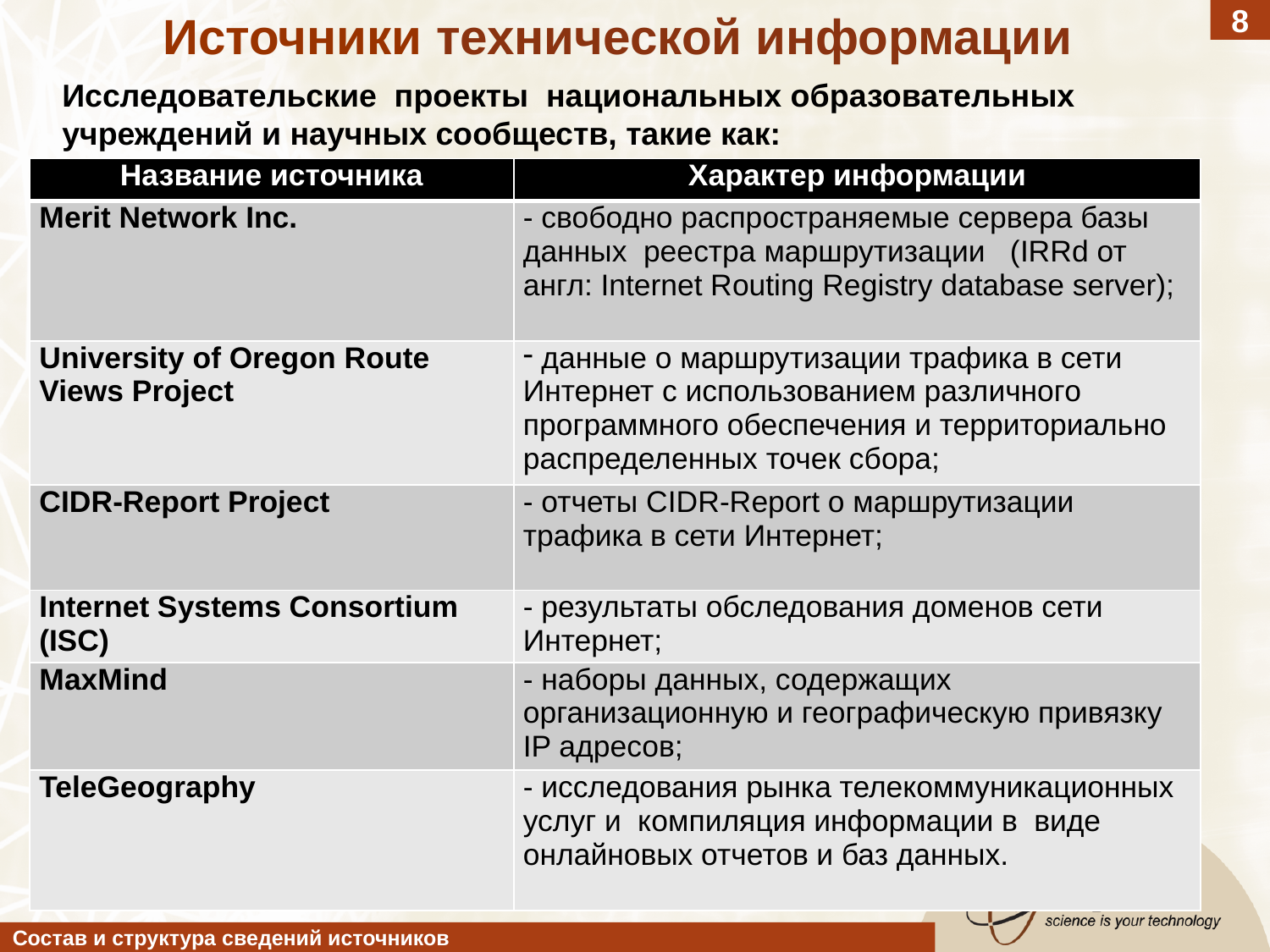

8
Источники технической информации

Исследовательские  проекты  национальных образовательных учреждений и научных сообществ, такие как:

| Название источника | Характер информации |
| --- | --- |
| Merit Network Inc. | - свободно распространяемые сервера базы данных реестра маршрутизации (IRRd от англ: Internet Routing Registry database server); |
| University of Oregon Route Views Project | данные о маршрутизации трафика в сети Интернет с использованием различного программного обеспечения и территориально распределенных точек сбора; |
| CIDR-Report Project | - отчеты CIDR-Report о маршрутизации трафика в сети Интернет; |
| Internet Systems Consortium (ISC) | - результаты обследования доменов сети Интернет; |
| MaxMind | - наборы данных, содержащих организационную и географическую привязку IP адресов; |
| TeleGeography | - исследования рынка телекоммуникационных услуг и компиляция информации в виде онлайновых отчетов и баз данных. |
Состав и структура сведений источников